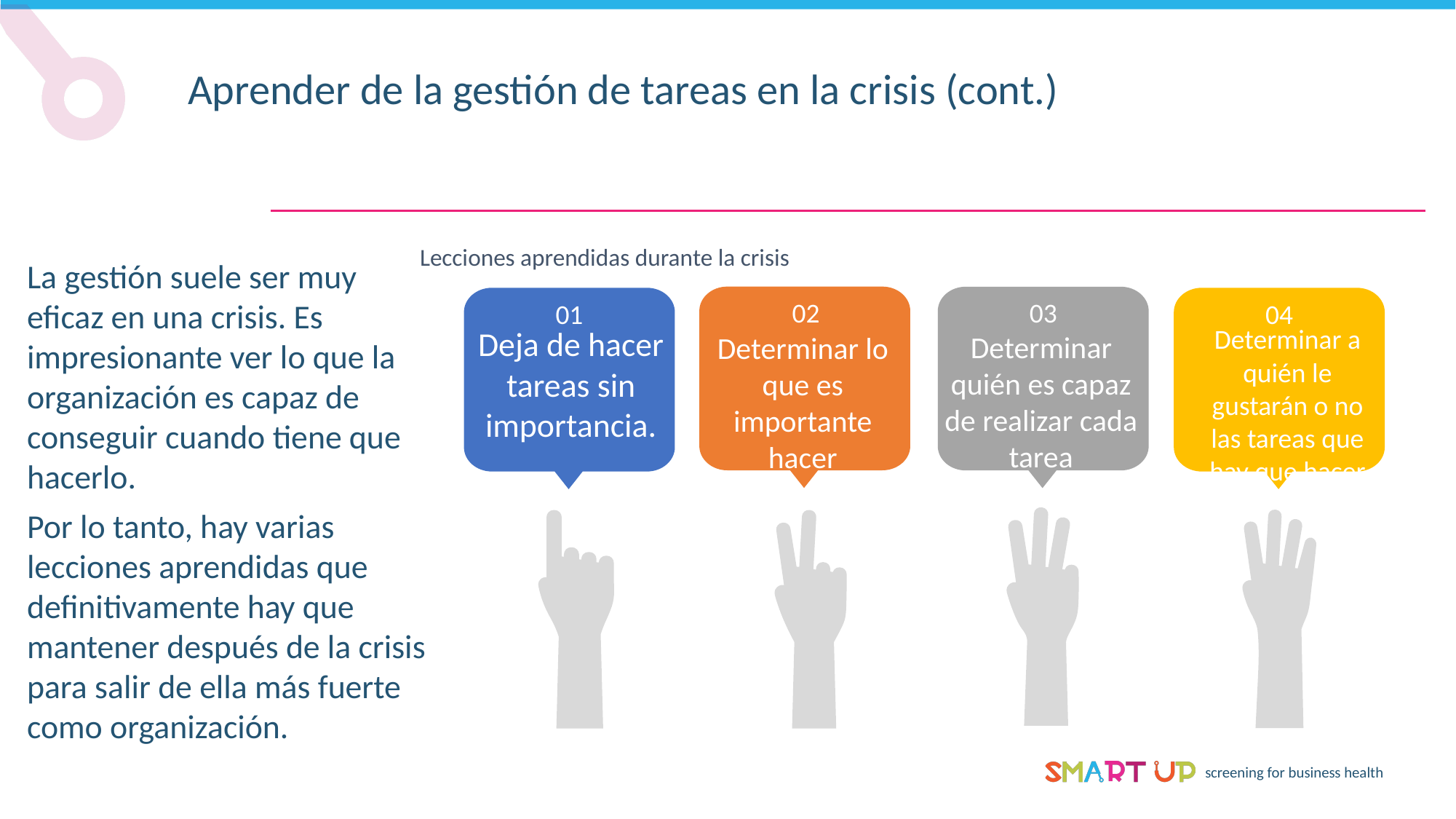

Aprender de la gestión de tareas en la crisis (cont.)
Lecciones aprendidas durante la crisis
La gestión suele ser muy eficaz en una crisis. Es impresionante ver lo que la organización es capaz de conseguir cuando tiene que hacerlo.
Por lo tanto, hay varias lecciones aprendidas que definitivamente hay que mantener después de la crisis para salir de ella más fuerte como organización.

02
03
01
04
Determinar a quién le gustarán o no las tareas que hay que hacer
Deja de hacer tareas sin importancia.
Determinar quién es capaz de realizar cada tarea
Determinar lo que es importante hacer